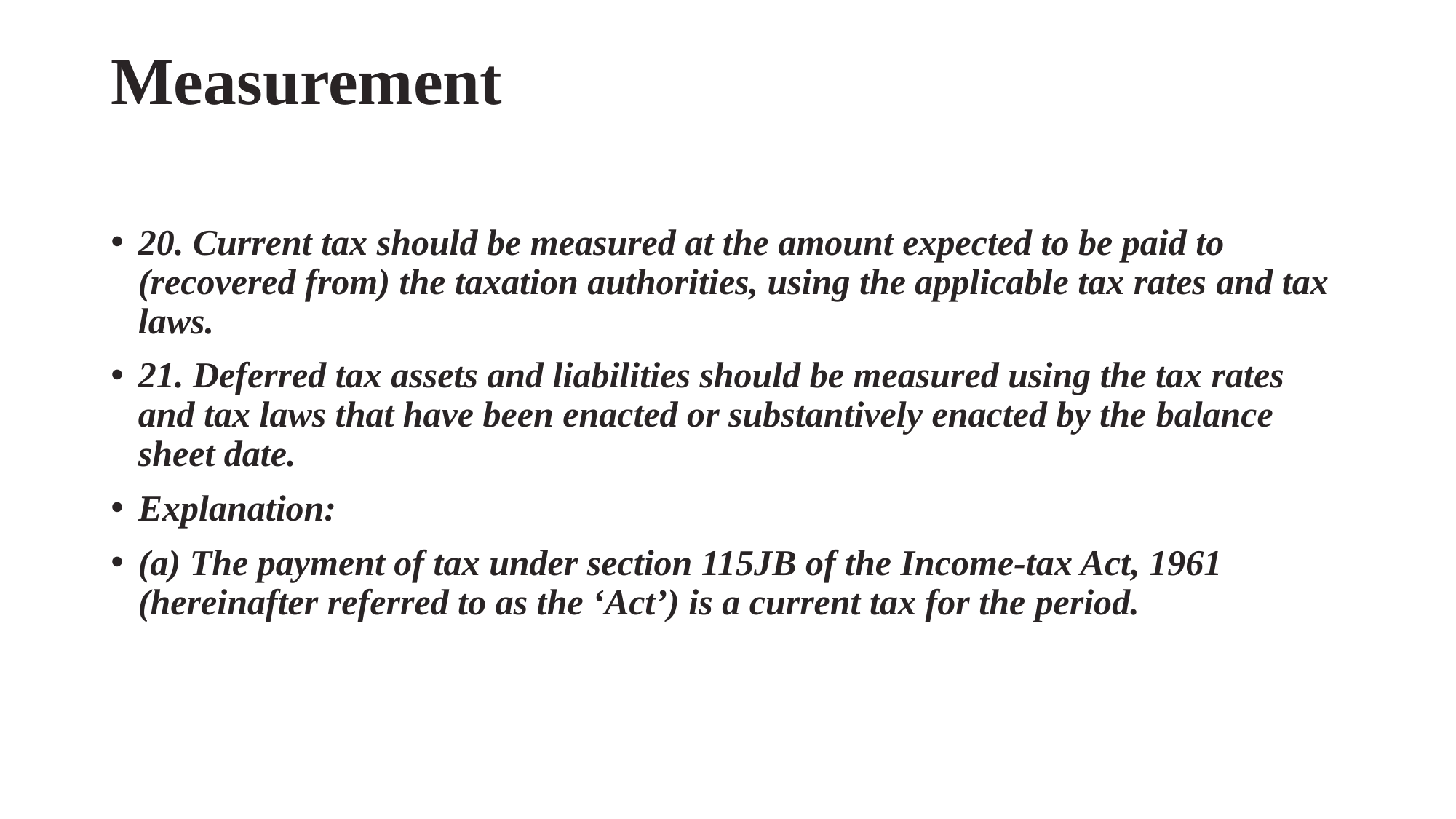

# Measurement
20. Current tax should be measured at the amount expected to be paid to (recovered from) the taxation authorities, using the applicable tax rates and tax laws.
21. Deferred tax assets and liabilities should be measured using the tax rates and tax laws that have been enacted or substantively enacted by the balance sheet date.
Explanation:
(a) The payment of tax under section 115JB of the Income-tax Act, 1961 (hereinafter referred to as the ‘Act’) is a current tax for the period.